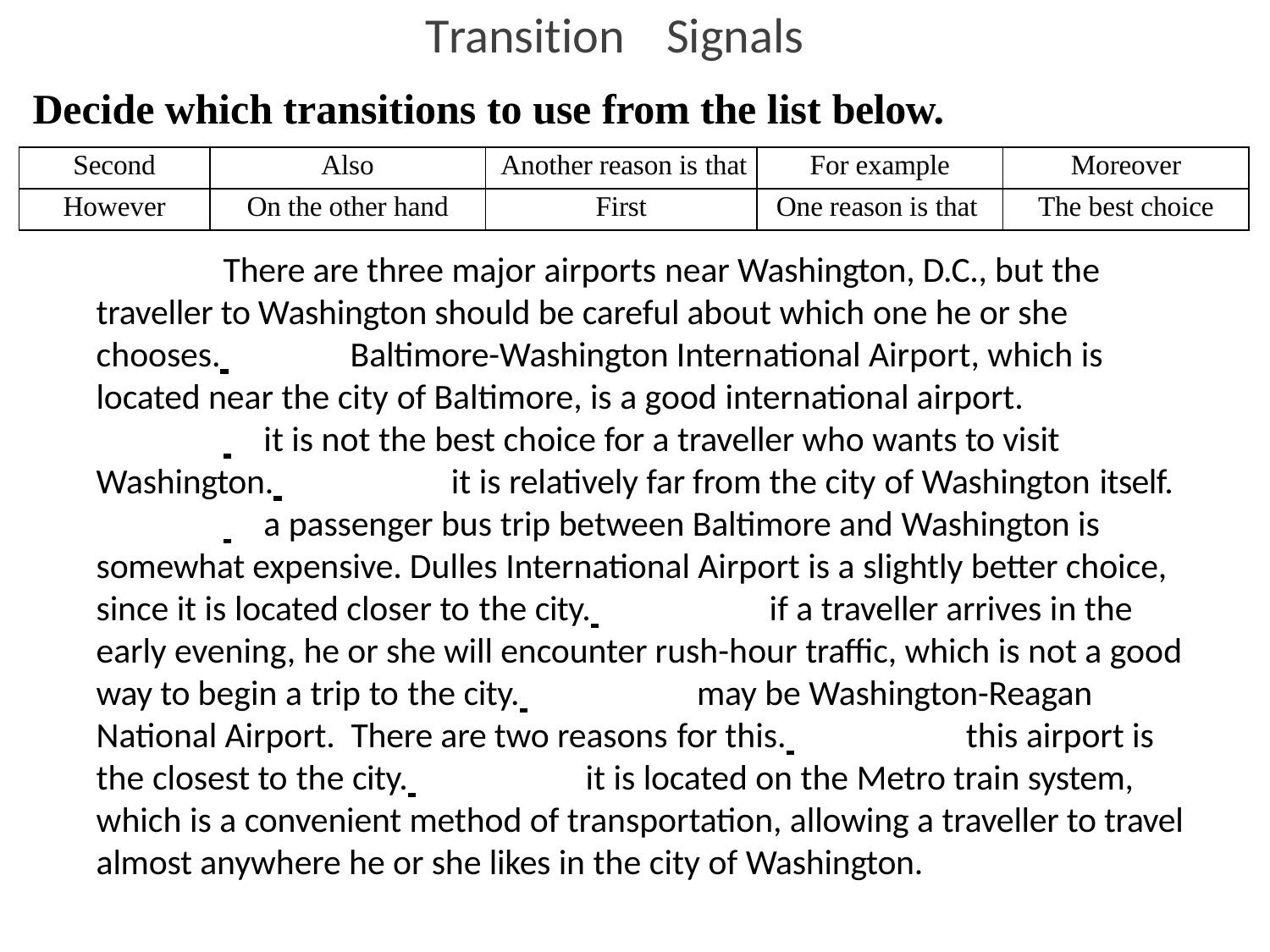

# Transition	Signals
Decide which transitions to use from the list below.
| Second | Also | Another reason is that | For example | Moreover |
| --- | --- | --- | --- | --- |
| However | On the other hand | First | One reason is that | The best choice |
There are three major airports near Washington, D.C., but the  traveller to Washington should be careful about which one he or she  chooses. 	Baltimore-Washington International Airport, which is  located near the city of Baltimore, is a good international airport.
 	it is not the best choice for a traveller who wants to visit  Washington. 	it is relatively far from the city of Washington itself.
 	a passenger bus trip between Baltimore and Washington is  somewhat expensive. Dulles International Airport is a slightly better choice,  since it is located closer to the city. 		if a traveller arrives in the  early evening, he or she will encounter rush-hour traffic, which is not a good  way to begin a trip to the city. 		may be Washington-Reagan  National Airport.  There are two reasons for this. 	this airport is  the closest to the city. 	it is located on the Metro train system,  which is a convenient method of transportation, allowing a traveller to travel  almost anywhere he or she likes in the city of Washington.